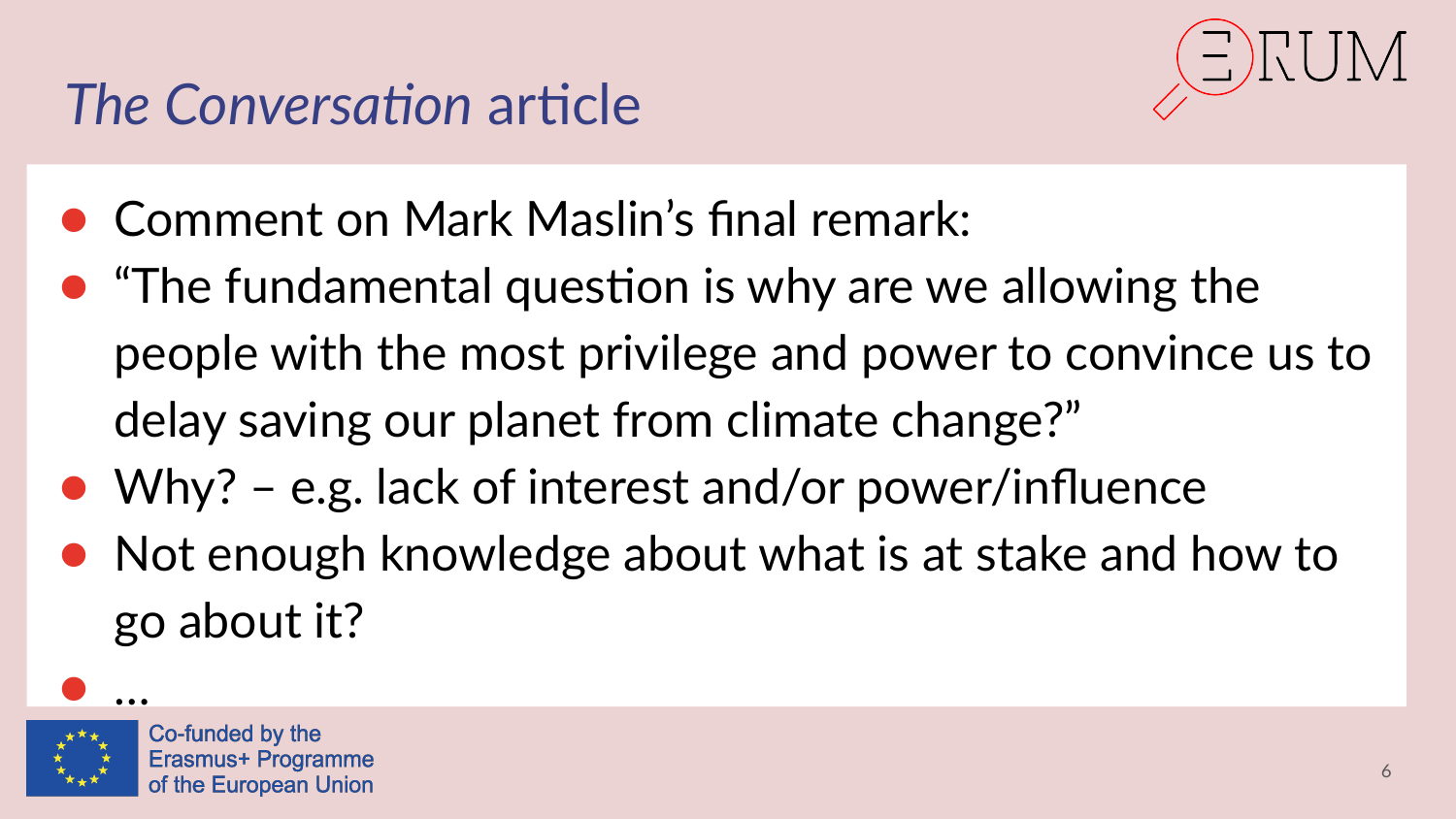

# The Conversation article
Comment on Mark Maslin’s final remark:
“The fundamental question is why are we allowing the people with the most privilege and power to convince us to delay saving our planet from climate change?”
Why? – e.g. lack of interest and/or power/influence
Not enough knowledge about what is at stake and how to go about it?
…

6